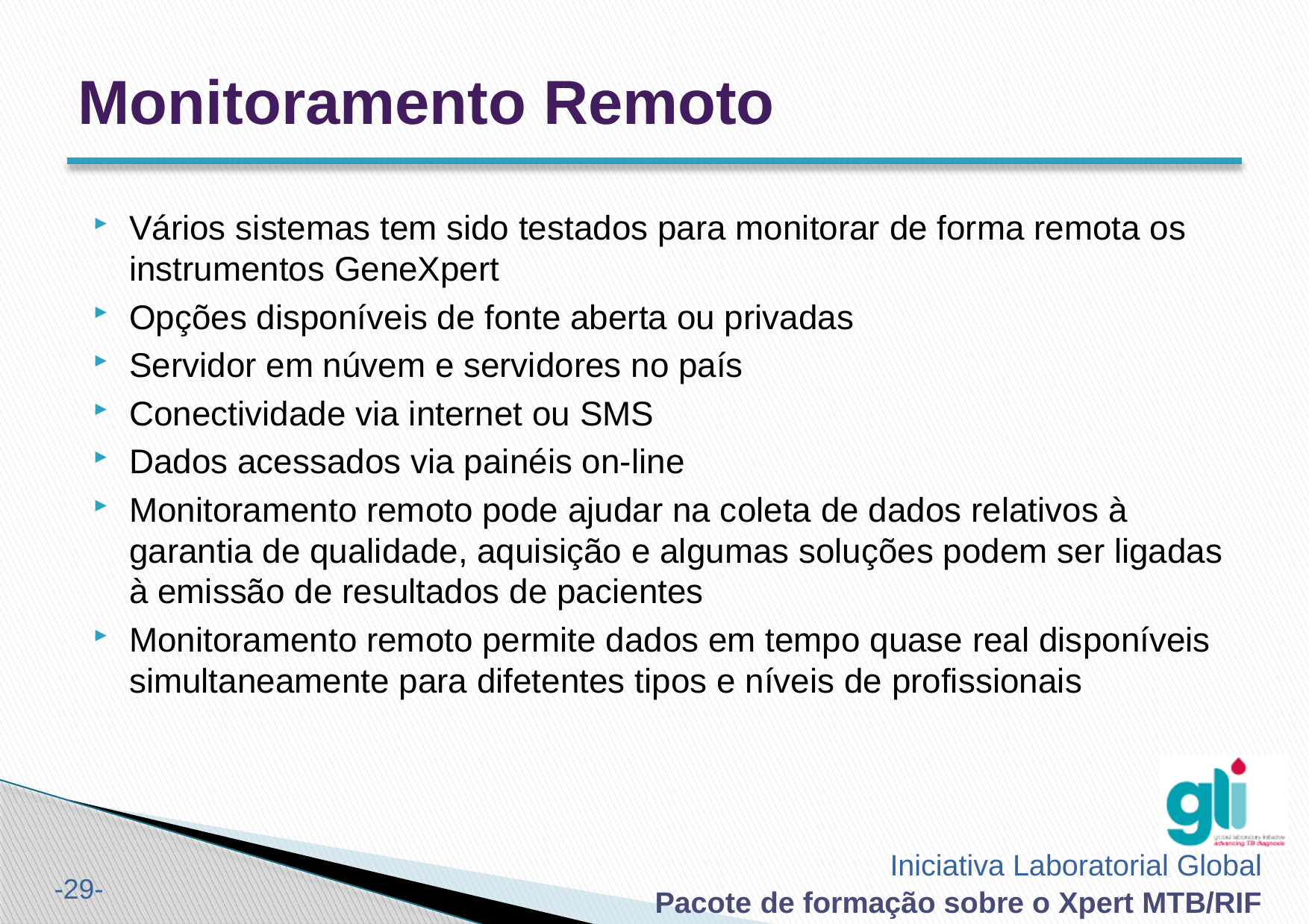

# Monitoramento Remoto
Vários sistemas tem sido testados para monitorar de forma remota os instrumentos GeneXpert
Opções disponíveis de fonte aberta ou privadas
Servidor em núvem e servidores no país
Conectividade via internet ou SMS
Dados acessados via painéis on-line
Monitoramento remoto pode ajudar na coleta de dados relativos à garantia de qualidade, aquisição e algumas soluções podem ser ligadas à emissão de resultados de pacientes
Monitoramento remoto permite dados em tempo quase real disponíveis simultaneamente para difetentes tipos e níveis de profissionais